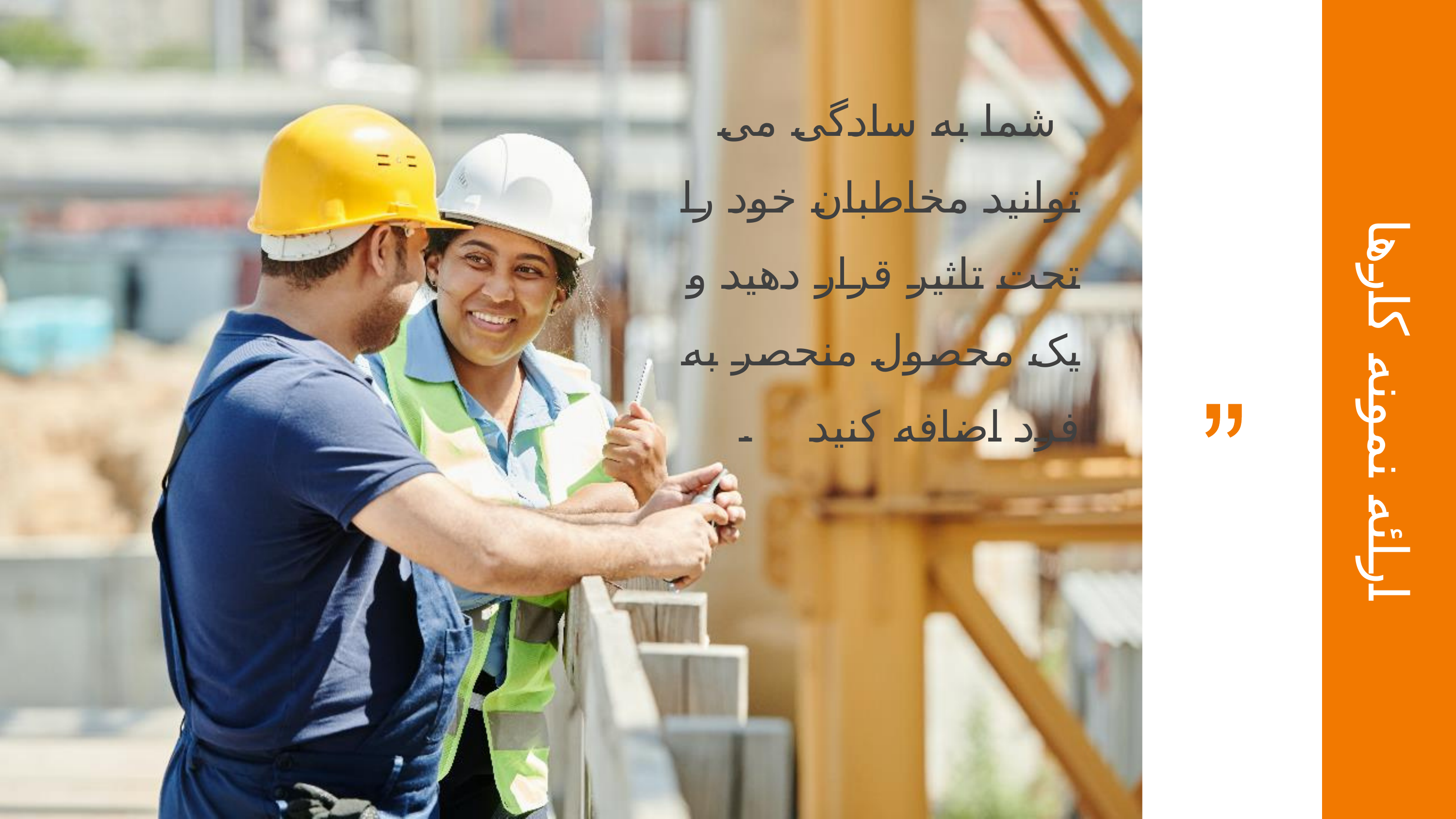

شما به سادگی می توانید مخاطبان خود را تحت تاثیر قرار دهید و یک محصول منحصر به فرد اضافه کنید    .

ارائه نمونه کارها